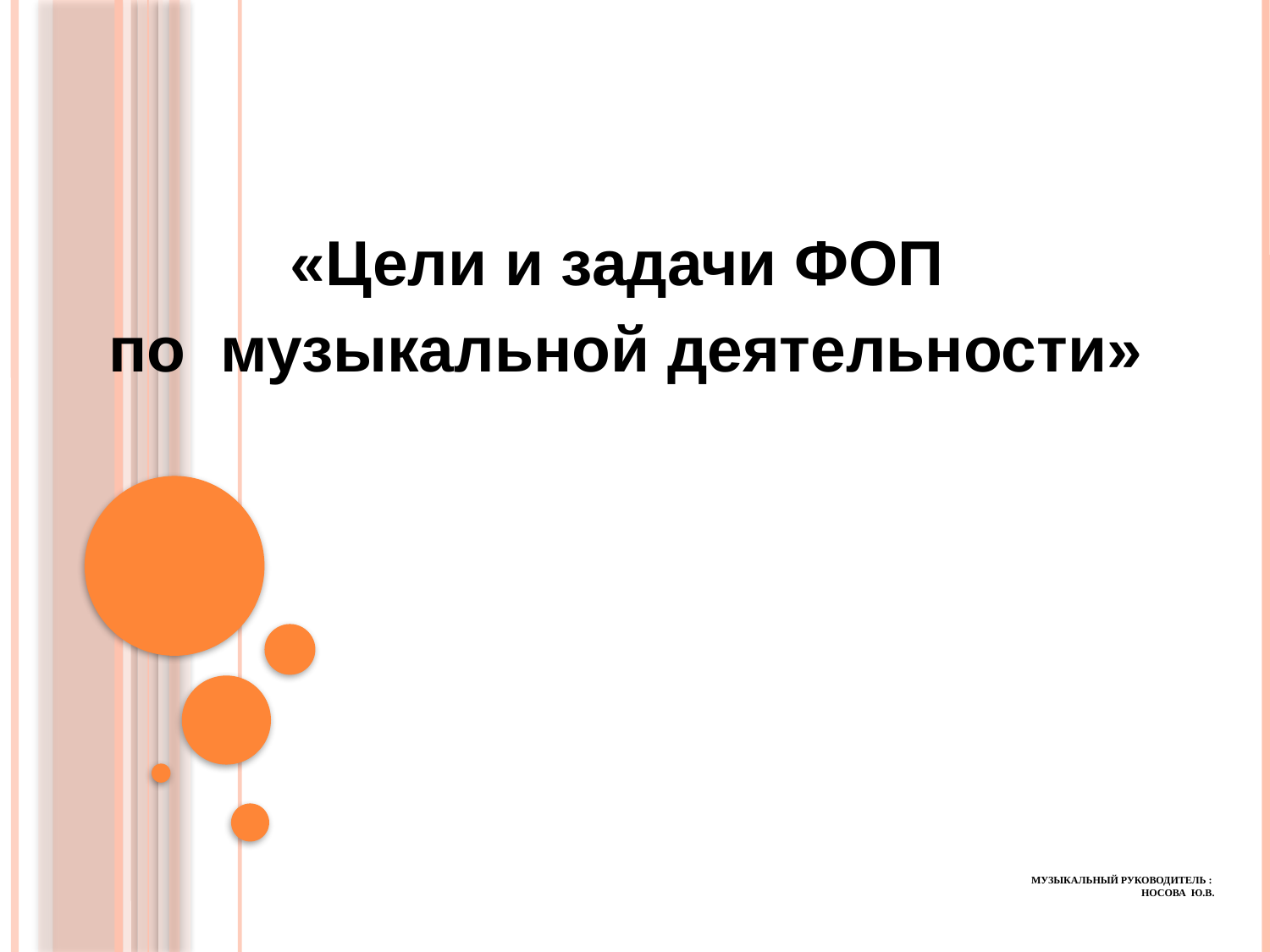

«Цели и задачи ФОП
 по  музыкальной деятельности»
# Музыкальный руководитель : Носова  Ю.В.